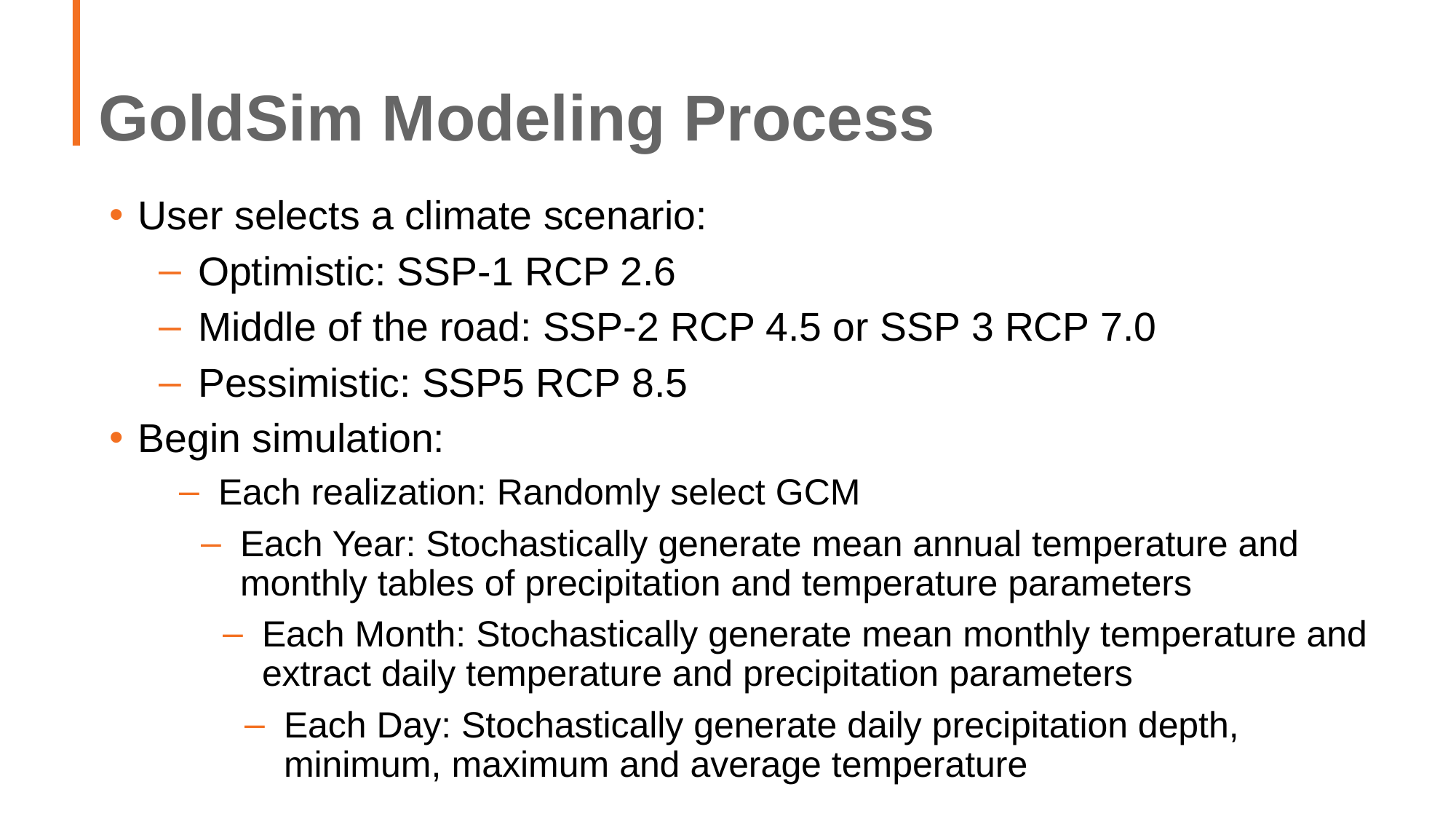

# GoldSim Modeling Process
User selects a climate scenario:
Optimistic: SSP-1 RCP 2.6
Middle of the road: SSP-2 RCP 4.5 or SSP 3 RCP 7.0
Pessimistic: SSP5 RCP 8.5
Begin simulation:
Each realization: Randomly select GCM
Each Year: Stochastically generate mean annual temperature and monthly tables of precipitation and temperature parameters
Each Month: Stochastically generate mean monthly temperature and extract daily temperature and precipitation parameters
Each Day: Stochastically generate daily precipitation depth, minimum, maximum and average temperature